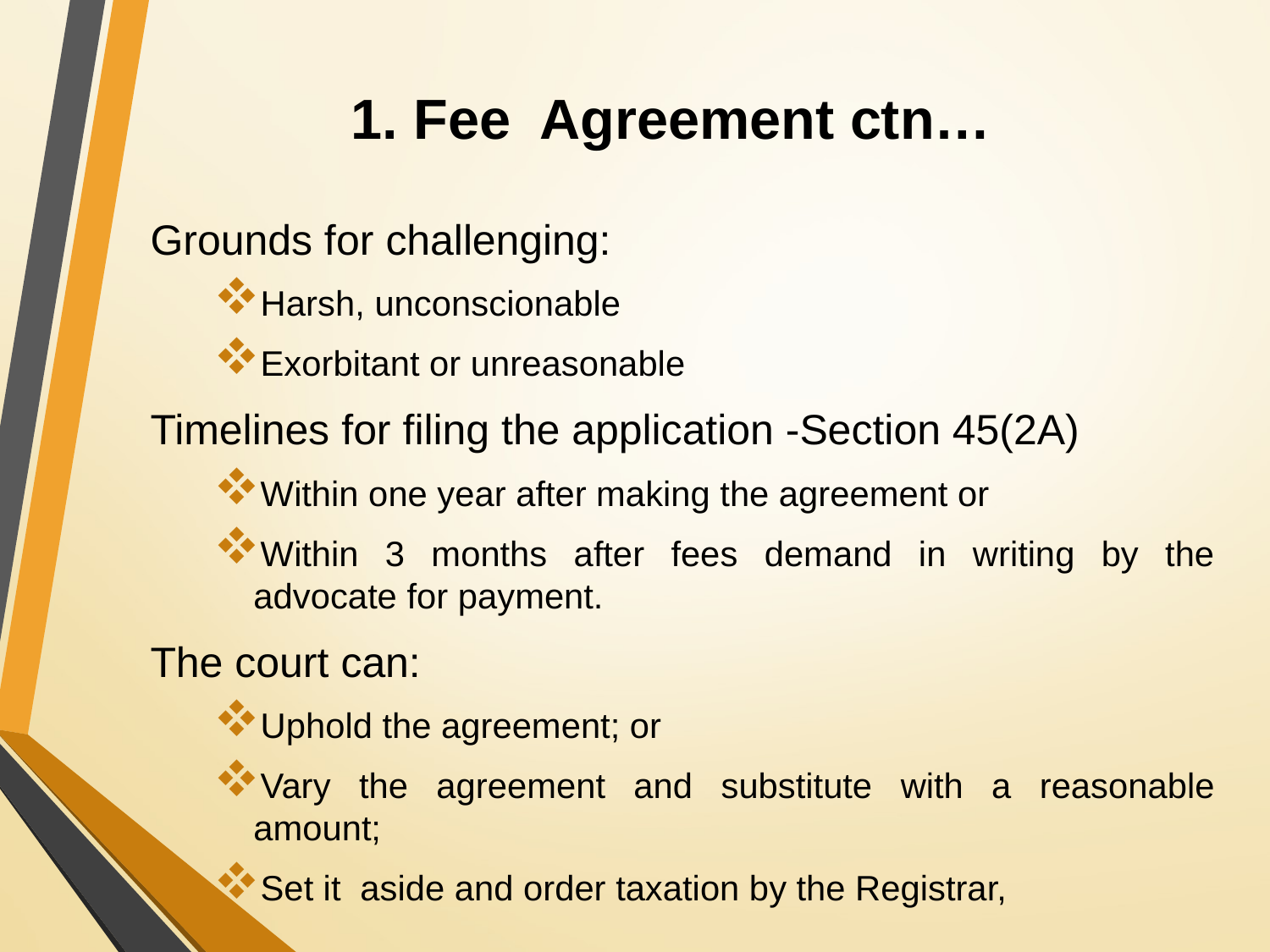

# 1. Fee  Agreement ctn…

Grounds for challenging:
Harsh, unconscionable
Exorbitant or unreasonable
Timelines for filing the application -Section 45(2A)
Within one year after making the agreement or
Within 3 months after fees demand in writing by the advocate for payment.
The court can:
Uphold the agreement; or
Vary the agreement and substitute with a reasonable amount;
Set it  aside and order taxation by the Registrar,